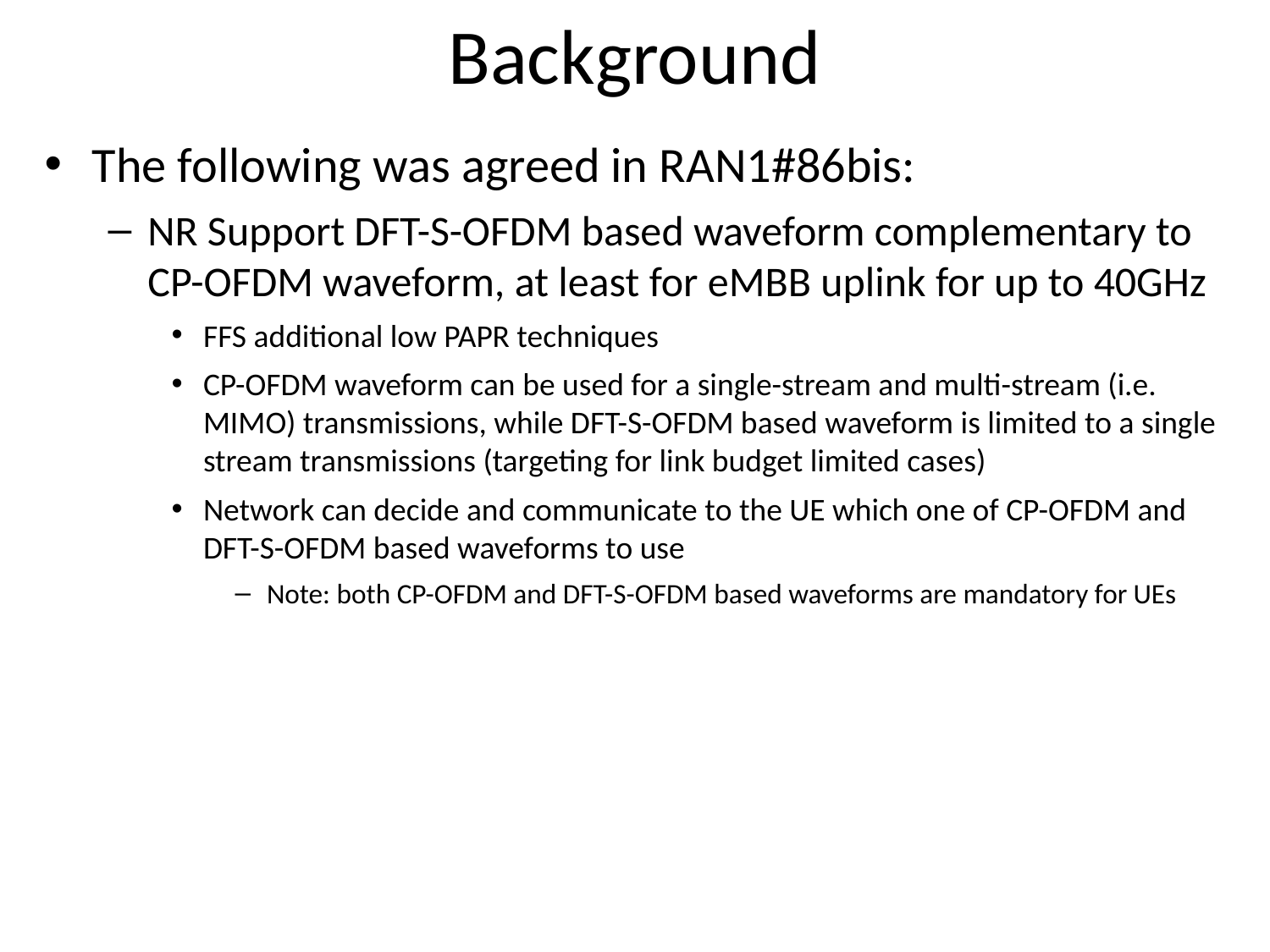

# Background
The following was agreed in RAN1#86bis:
NR Support DFT-S-OFDM based waveform complementary to CP-OFDM waveform, at least for eMBB uplink for up to 40GHz
FFS additional low PAPR techniques
CP-OFDM waveform can be used for a single-stream and multi-stream (i.e. MIMO) transmissions, while DFT-S-OFDM based waveform is limited to a single stream transmissions (targeting for link budget limited cases)
Network can decide and communicate to the UE which one of CP-OFDM and DFT-S-OFDM based waveforms to use
Note: both CP-OFDM and DFT-S-OFDM based waveforms are mandatory for UEs